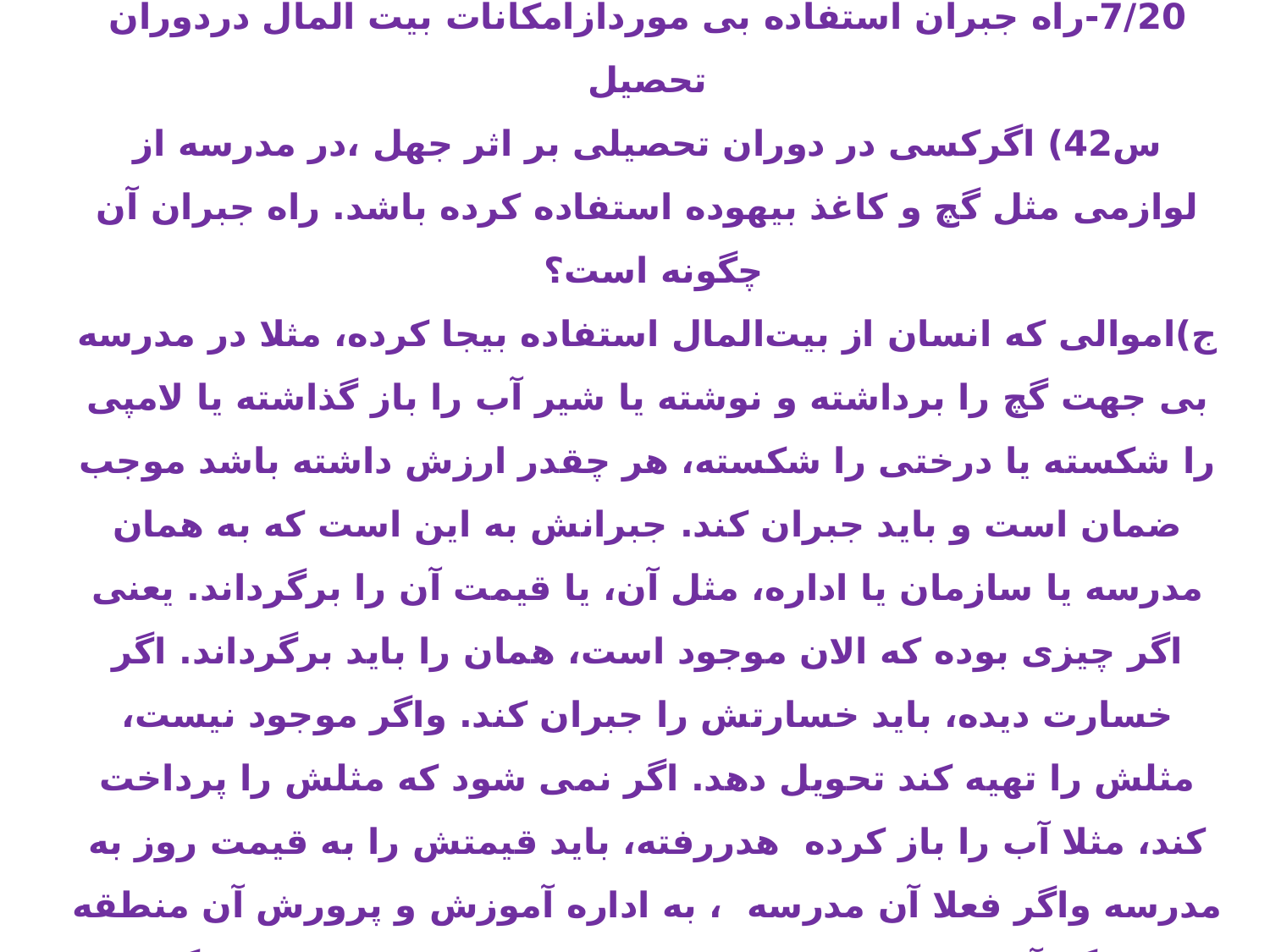

7/20-راه جبران استفاده بی موردازامکانات بیت المال دردوران تحصیل
س42) اگرکسی در دوران تحصیلی بر اثر جهل ،در مدرسه از لوازمی مثل گچ و کاغذ بیهوده استفاده کرده باشد. راه جبران آن چگونه است؟
ج)اموالی که انسان از بیت‌المال استفاده بی­جا کرده، مثلا در مدرسه بی جهت گچ را برداشته و نوشته یا شیر آب را باز گذاشته یا لامپی را شکسته یا درختی را شکسته، هر چقدر ارزش داشته باشد موجب ضمان است و باید جبران کند. جبرانش به این است که به همان مدرسه یا سازمان یا اداره­، مثل آن، یا قیمت آن را برگرداند. یعنی اگر چیزی بوده که الان موجود است، همان را باید برگرداند. اگر خسارت دیده، باید خسارتش را جبران کند. واگر موجود نیست، مثلش را تهیه کند تحویل دهد. اگر نمی شود که مثلش را پرداخت کند، مثلا آب را باز کرده  هدررفته، باید قیمتش را به قیمت روز به مدرسه واگر فعلا آن مدرسه  ، به اداره آموزش و پرورش آن منطقه بدهد. اگر آن هم وجود ندارد، به اموال دولتی و بیت‌المال برگرداند.